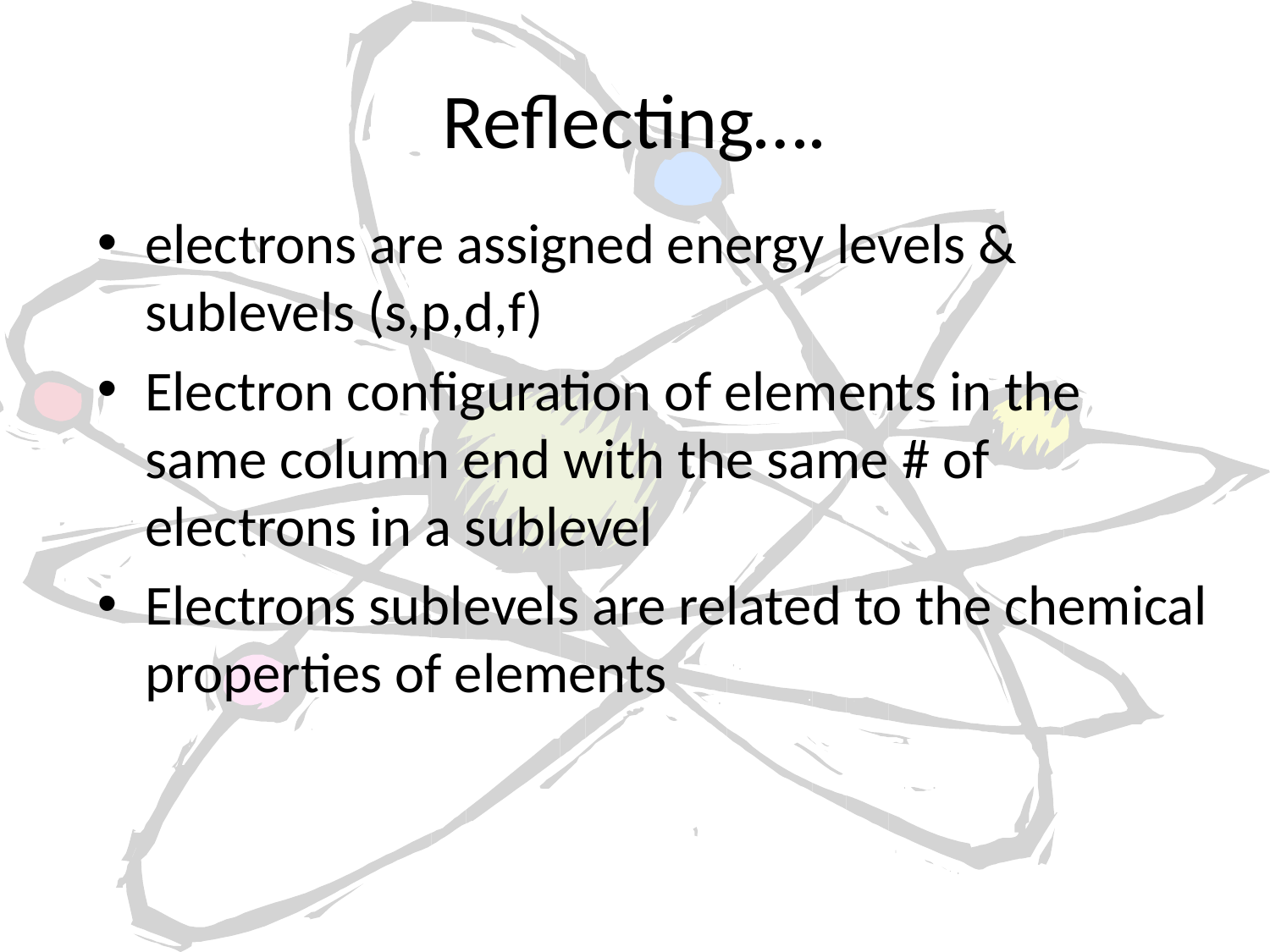

# Reflecting….

electrons are assigned energy levels & sublevels (s,p,d,f)
Electron configuration of elements in the same column end with the same # of electrons in a sublevel
Electrons sublevels are related to the chemical properties of elements